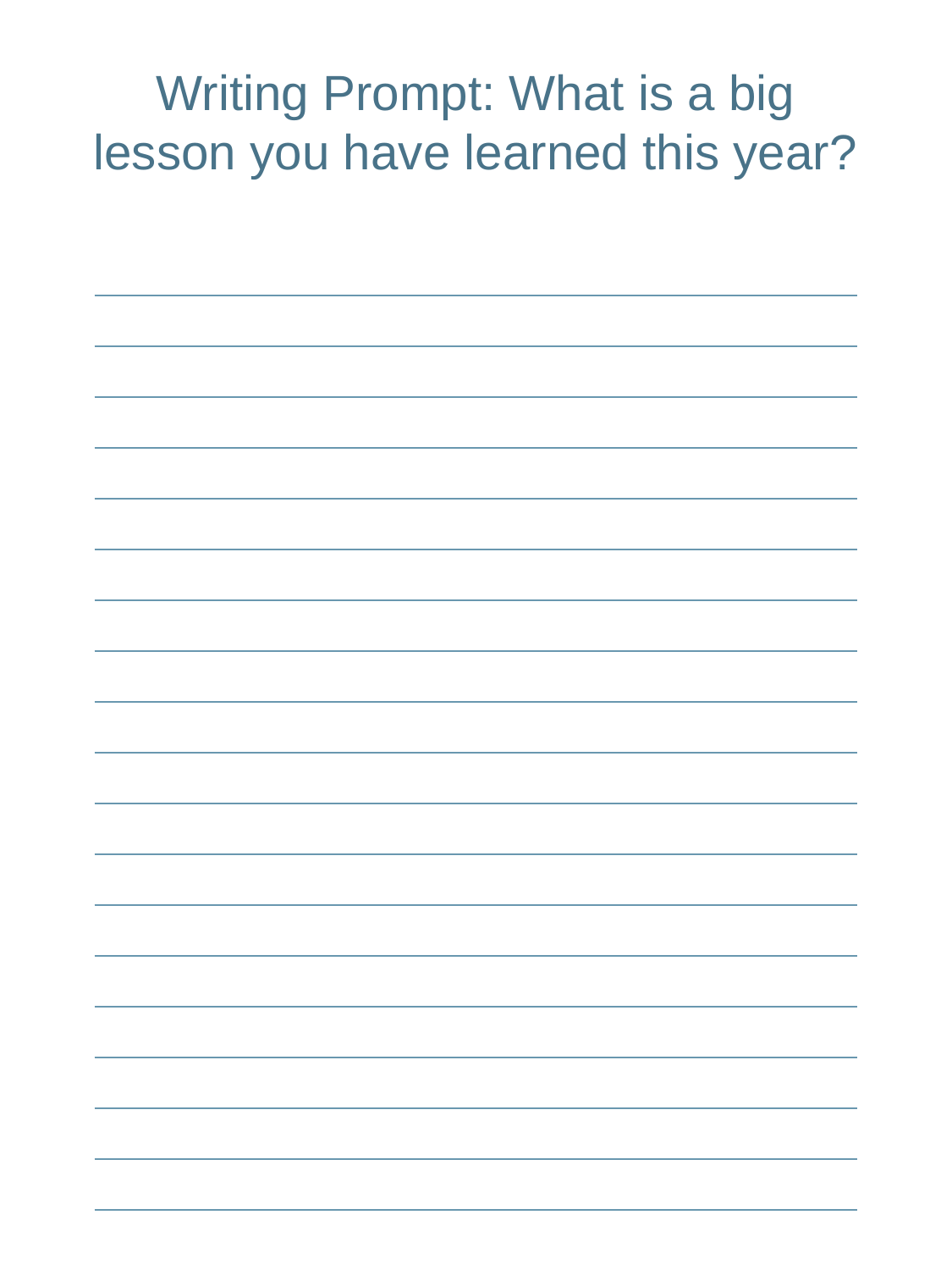

Writing Prompt: What is a big lesson you have learned this year?
|  |
| --- |
|  |
|  |
|  |
|  |
|  |
|  |
|  |
|  |
|  |
|  |
|  |
|  |
|  |
|  |
|  |
|  |
|  |